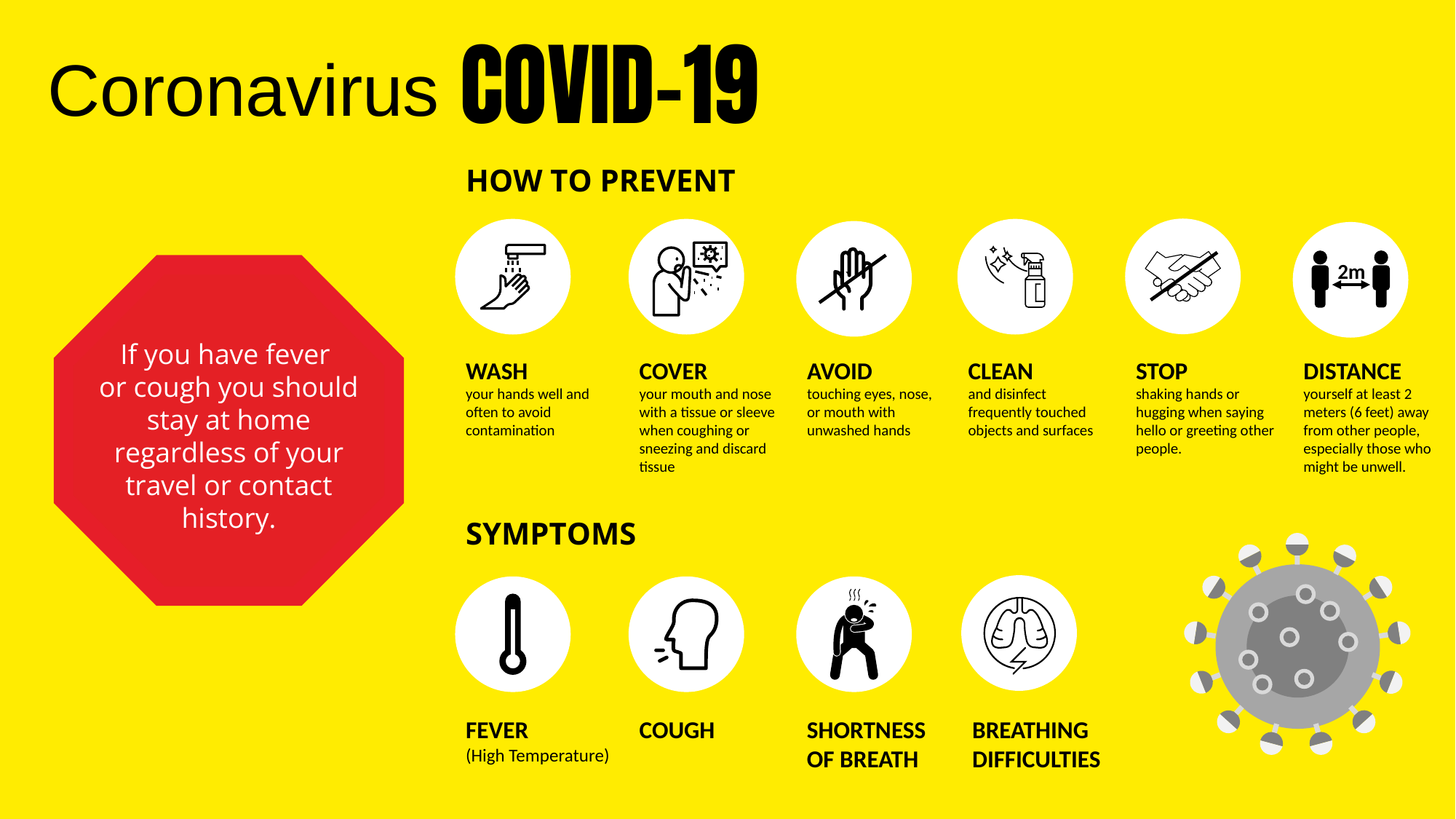

COVID-19
Coronavirus
HOW TO PREVENT

`

2m

If you have fever
or cough you should stay at home regardless of your travel or contact history.
WASH
your hands well and often to avoid contamination
COVER
your mouth and nose with a tissue or sleeve when coughing or sneezing and discard tissue
AVOID
touching eyes, nose, or mouth with unwashed hands
CLEAN
and disinfect frequently touched objects and surfaces
STOP
shaking hands or hugging when saying hello or greeting other people.
DISTANCE
yourself at least 2 meters (6 feet) away from other people, especially those who might be unwell.
SYMPTOMS

FEVER
(High Temperature)
COUGH
SHORTNESS
OF BREATH
BREATHING
DIFFICULTIES